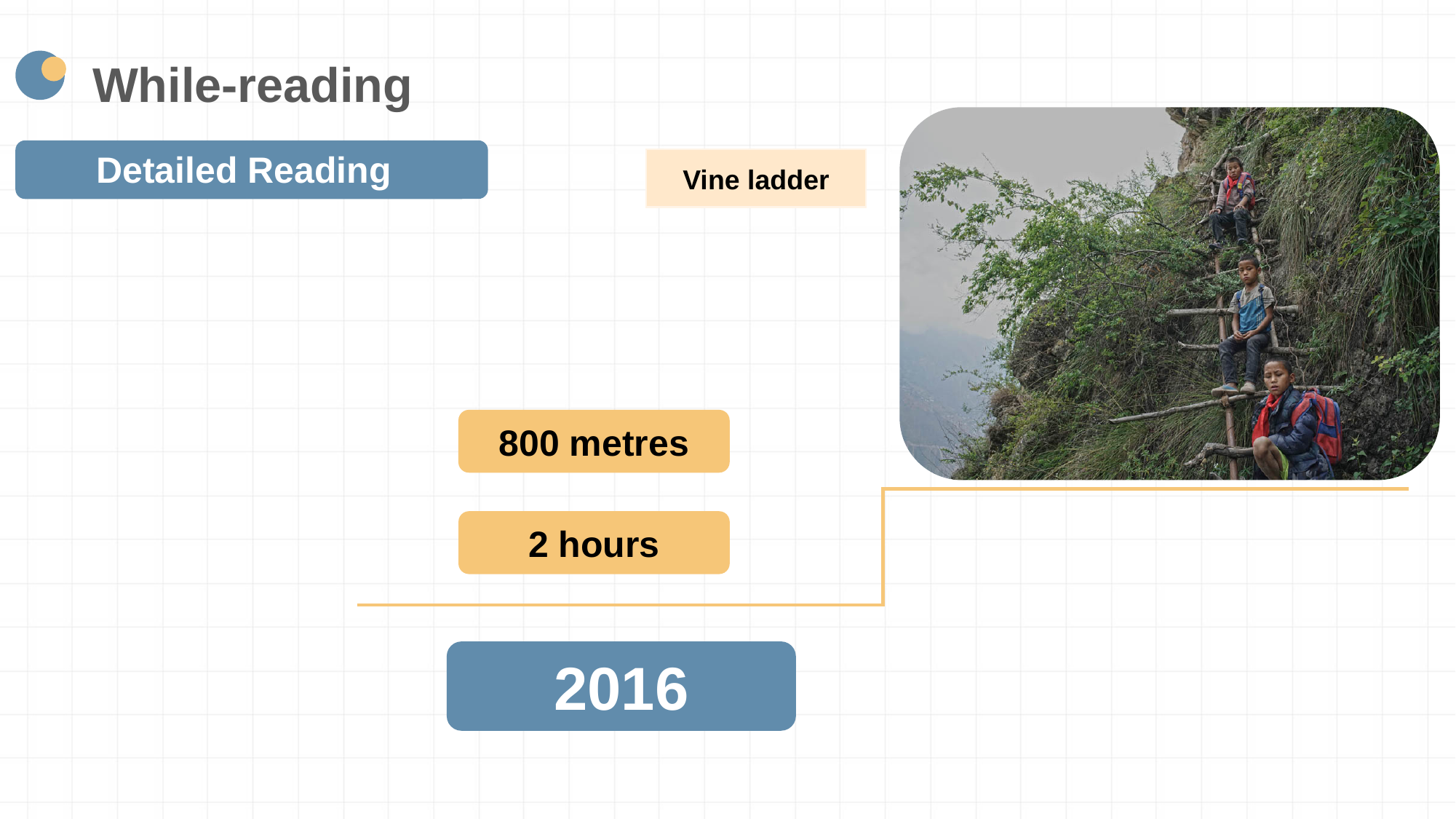

While-reading

Detailed Reading

Vine ladder
800 metres
2 hours
2016